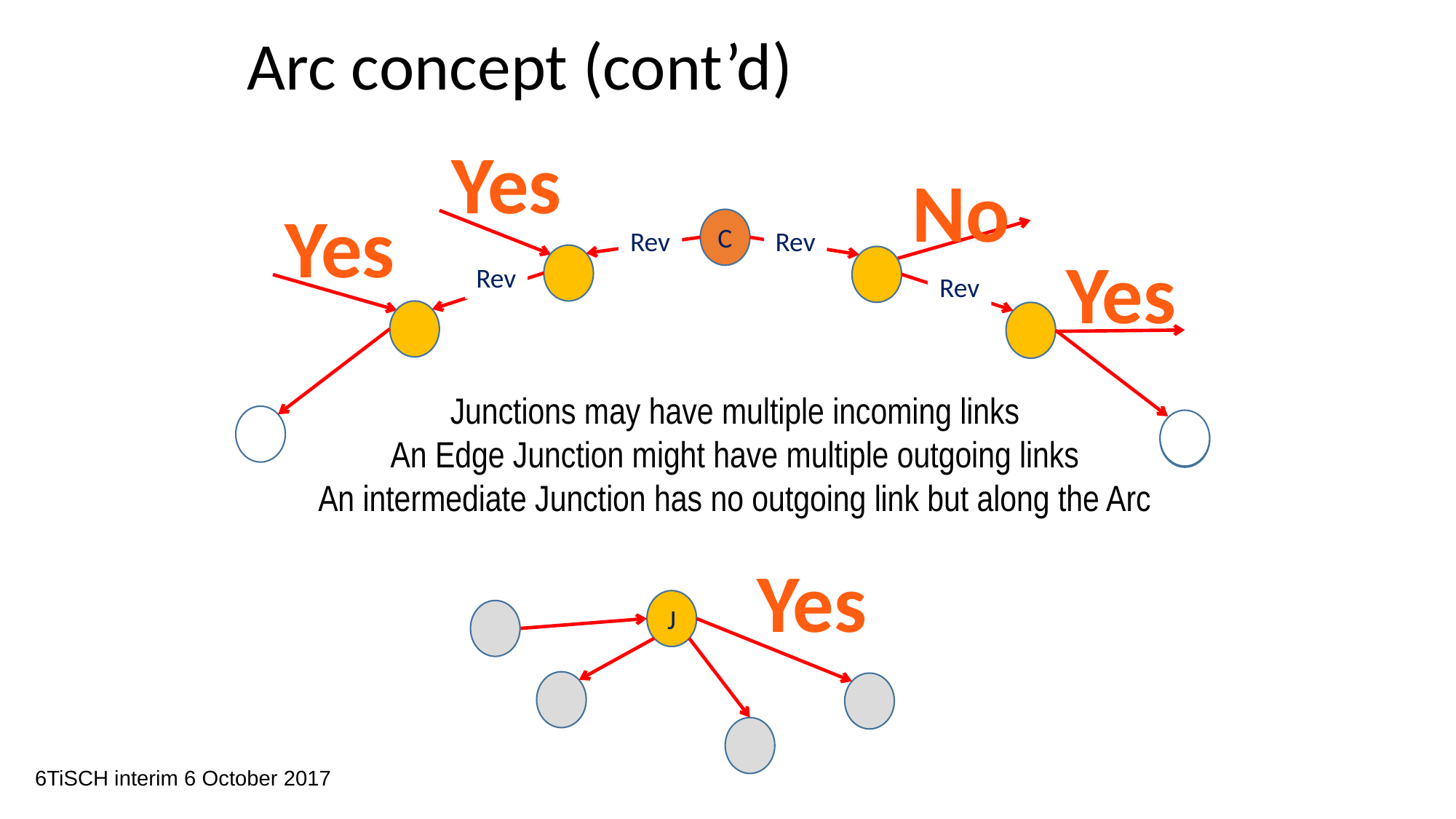

# Arc concept (cont’d)
Yes
No
Yes
C
Rev
Rev

Rev
Rev

Yes
Junctions may have multiple incoming links
An Edge Junction might have multiple outgoing links
An intermediate Junction has no outgoing link but along the Arc

Yes
J